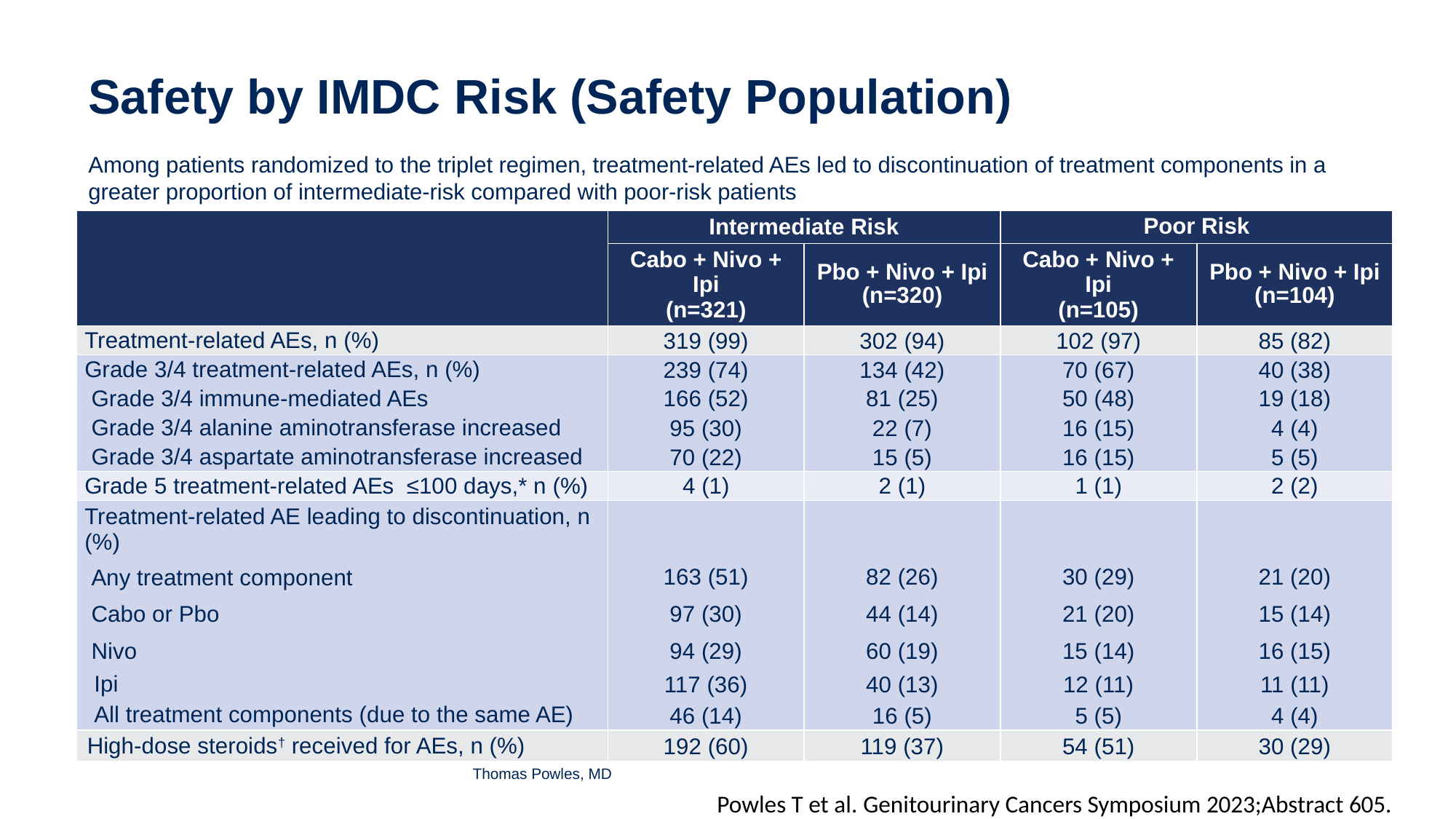

# Safety by IMDC Risk (Safety Population)
Among patients randomized to the triplet regimen, treatment-related AEs led to discontinuation of treatment components in a greater proportion of intermediate-risk compared with poor-risk patients

|  | Intermediate Risk |  | Poor Risk |  |
| --- | --- | --- | --- | --- |
|  | Cabo + Nivo + Ipi (n=321) | Pbo + Nivo + Ipi (n=320) | Cabo + Nivo + Ipi (n=105) | Pbo + Nivo + Ipi (n=104) |
| Treatment-related AEs, n (%) | 319 (99) | 302 (94) | 102 (97) | 85 (82) |
| Grade 3/4 treatment-related AEs, n (%) | 239 (74) | 134 (42) | 70 (67) | 40 (38) |
| Grade 3/4 immune-mediated AEs | 166 (52) | 81 (25) | 50 (48) | 19 (18) |
| Grade 3/4 alanine aminotransferase increased | 95 (30) | 22 (7) | 16 (15) | 4 (4) |
| Grade 3/4 aspartate aminotransferase increased | 70 (22) | 15 (5) | 16 (15) | 5 (5) |
| Grade 5 treatment-related AEs ≤100 days,\* n (%) | 4 (1) | 2 (1) | 1 (1) | 2 (2) |
| Treatment-related AE leading to discontinuation, n (%) |  |  |  |  |
| Any treatment component | 163 (51) | 82 (26) | 30 (29) | 21 (20) |
| Cabo or Pbo | 97 (30) | 44 (14) | 21 (20) | 15 (14) |
| Nivo | 94 (29) | 60 (19) | 15 (14) | 16 (15) |
| Ipi | 117 (36) | 40 (13) | 12 (11) | 11 (11) |
| All treatment components (due to the same AE) | 46 (14) | 16 (5) | 5 (5) | 4 (4) |
| High-dose steroids† received for AEs, n (%) | 192 (60) | 119 (37) | 54 (51) | 30 (29) |
Thomas Powles, MD
Powles T et al. Genitourinary Cancers Symposium 2023;Abstract 605.